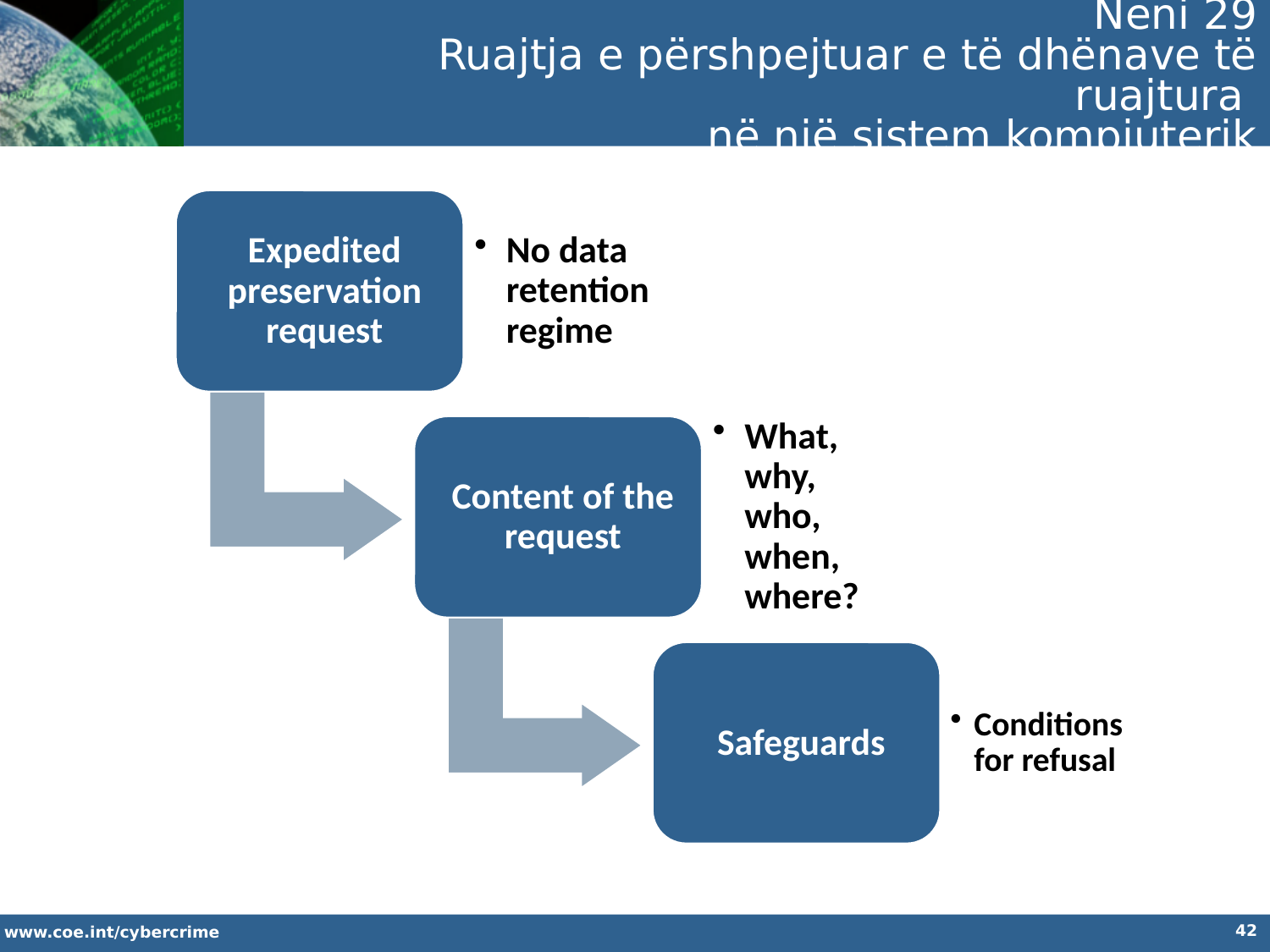

Neni 29
Ruajtja e përshpejtuar e të dhënave të ruajtura
në një sistem kompjuterik
Expedited preservation request
No data retention regime
Content of the request
What, why, who, when, where?
Safeguards
Conditions for refusal
42